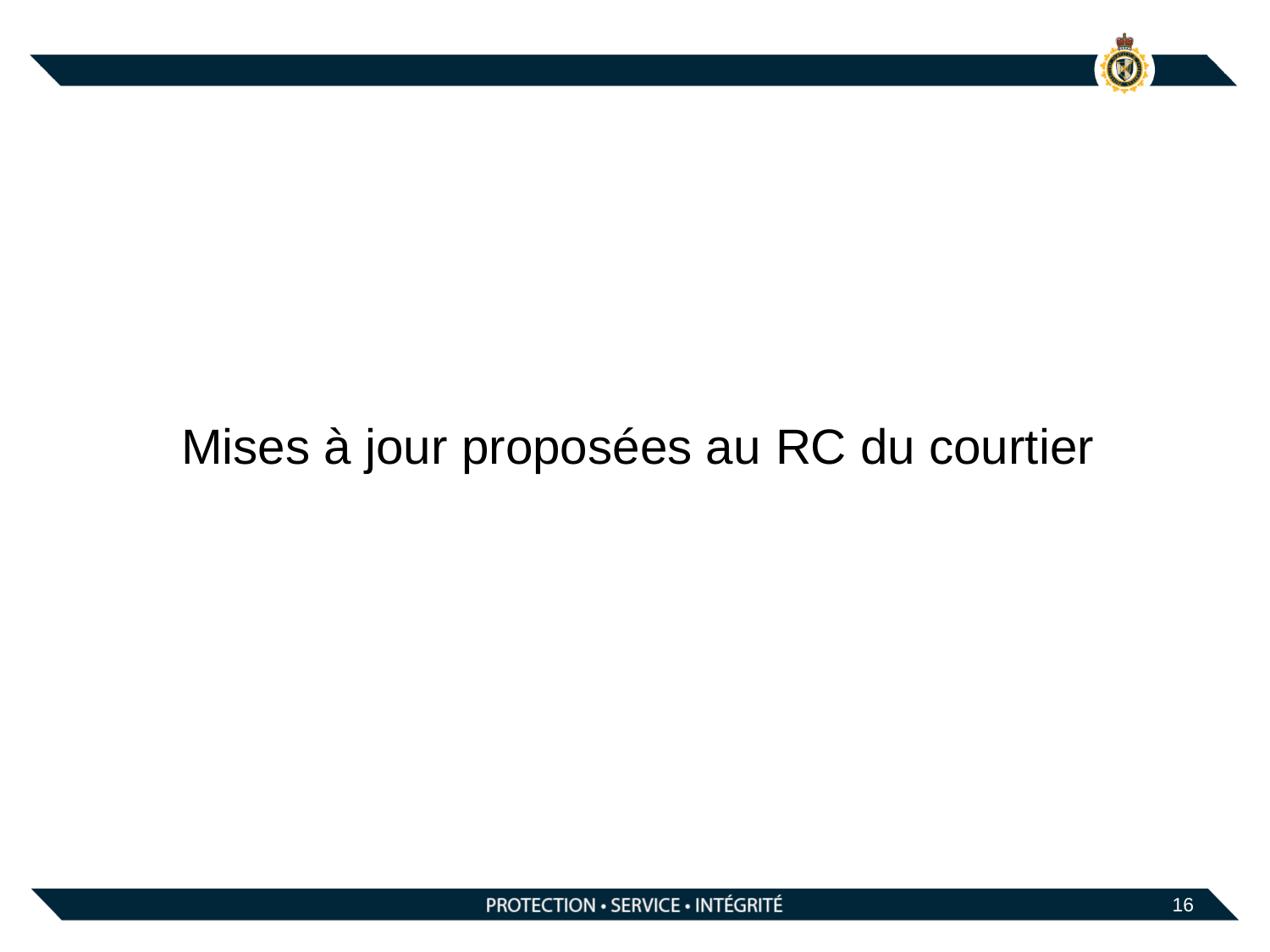

# Mises à jour proposées au RC du courtier